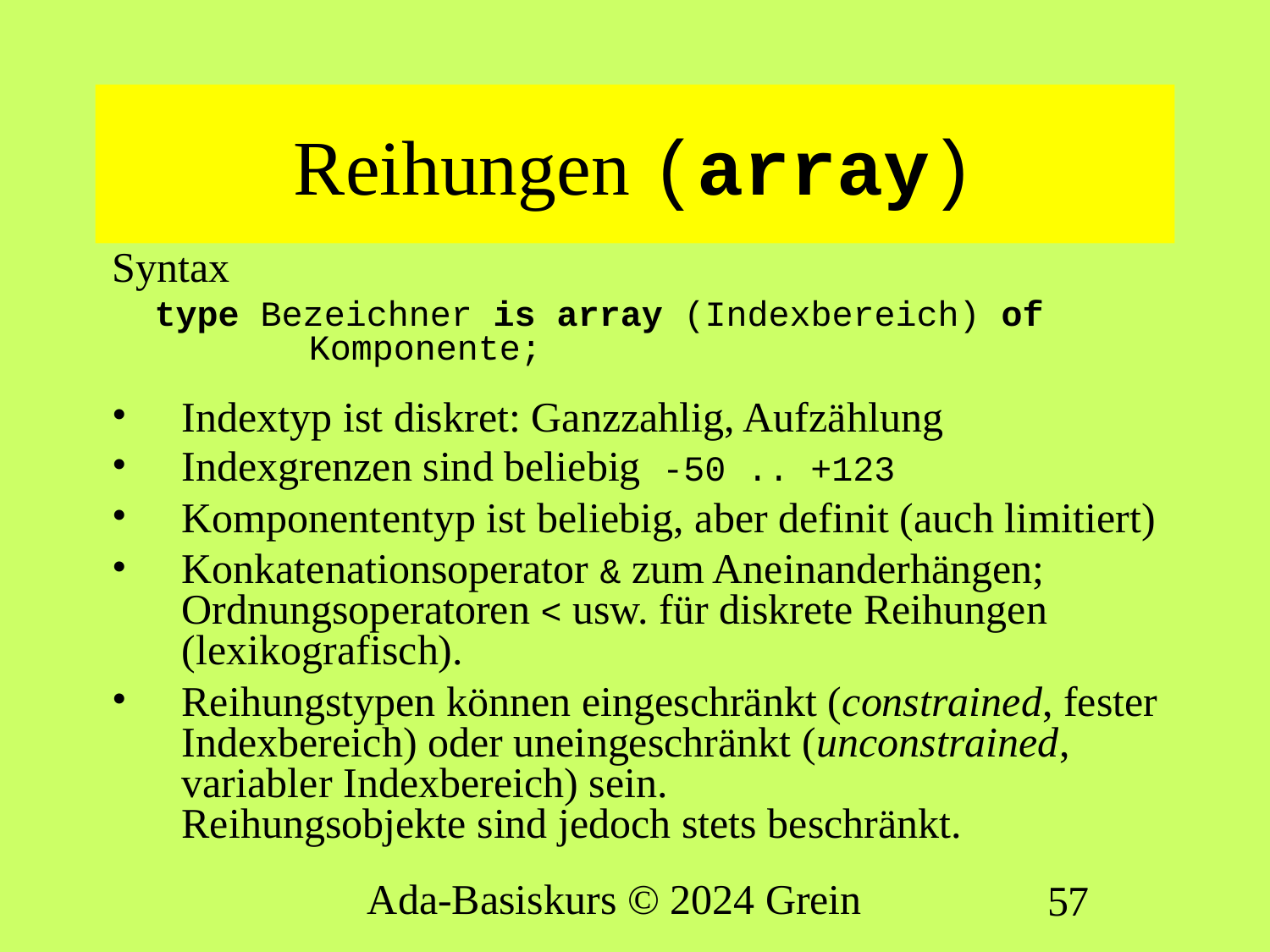

# Reihungen (array)
Syntax
  type Bezeichner is array (Indexbereich) of
      Komponente;

Indextyp ist diskret: Ganzzahlig, Aufzählung
Indexgrenzen sind beliebig  -50 .. +123
Komponententyp ist beliebig, aber definit (auch limitiert)
Konkatenationsoperator & zum Aneinanderhängen;
Ordnungsoperatoren < usw. für diskrete Reihungen (lexikografisch).
Reihungstypen können eingeschränkt (constrained, fester Indexbereich) oder uneingeschränkt (unconstrained, variabler Indexbereich) sein.
Reihungsobjekte sind jedoch stets beschränkt.
Ada-Basiskurs © 2024 Grein
57